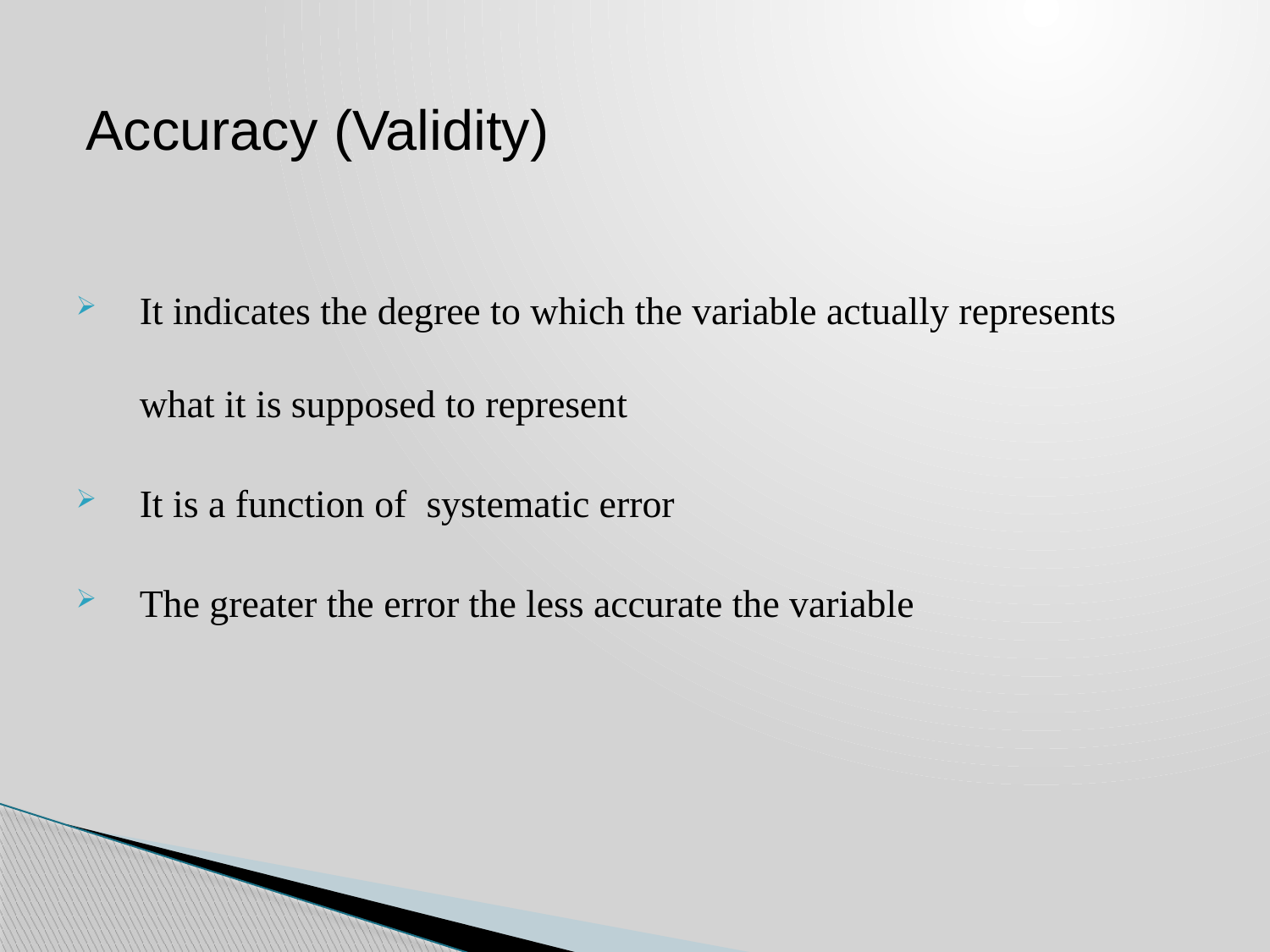

# Accuracy (Validity)
It indicates the degree to which the variable actually represents what it is supposed to represent
It is a function of  systematic error
The greater the error the less accurate the variable